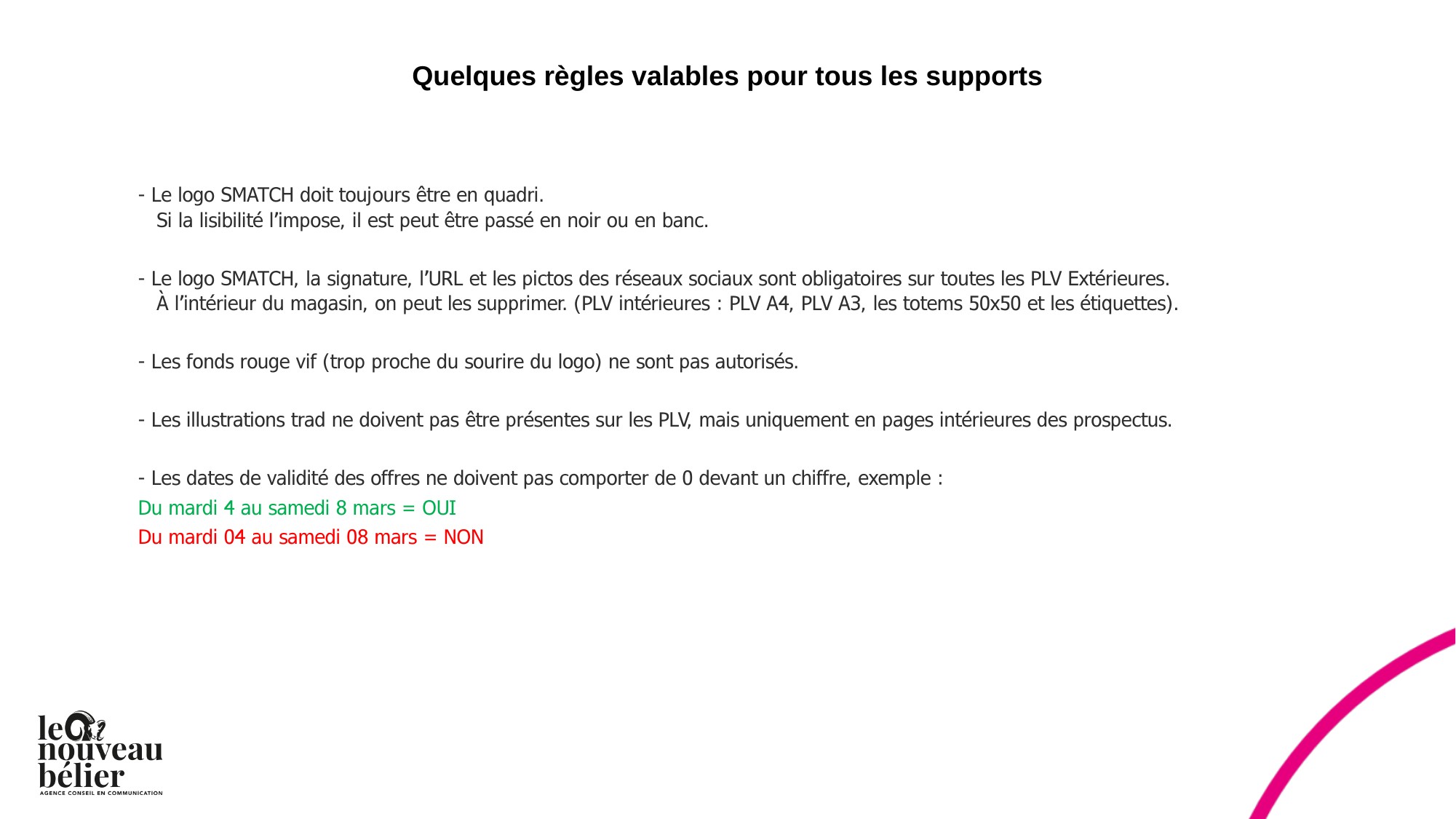

# Quelques règles valables pour tous les supports
- Le logo SMATCH doit toujours être en quadri.
   Si la lisibilité l’impose, il est peut être passé en noir ou en banc.

- Le logo SMATCH, la signature, l’URL et les pictos des réseaux sociaux sont obligatoires sur toutes les PLV Extérieures.
   À l’intérieur du magasin, on peut les supprimer. (PLV intérieures : PLV A4, PLV A3, les totems 50x50 et les étiquettes).

- Les fonds rouge vif (trop proche du sourire du logo) ne sont pas autorisés.

- Les illustrations trad ne doivent pas être présentes sur les PLV, mais uniquement en pages intérieures des prospectus.

- Les dates de validité des offres ne doivent pas comporter de 0 devant un chiffre, exemple :
Du mardi 4 au samedi 8 mars = OUI
Du mardi 04 au samedi 08 mars = NON